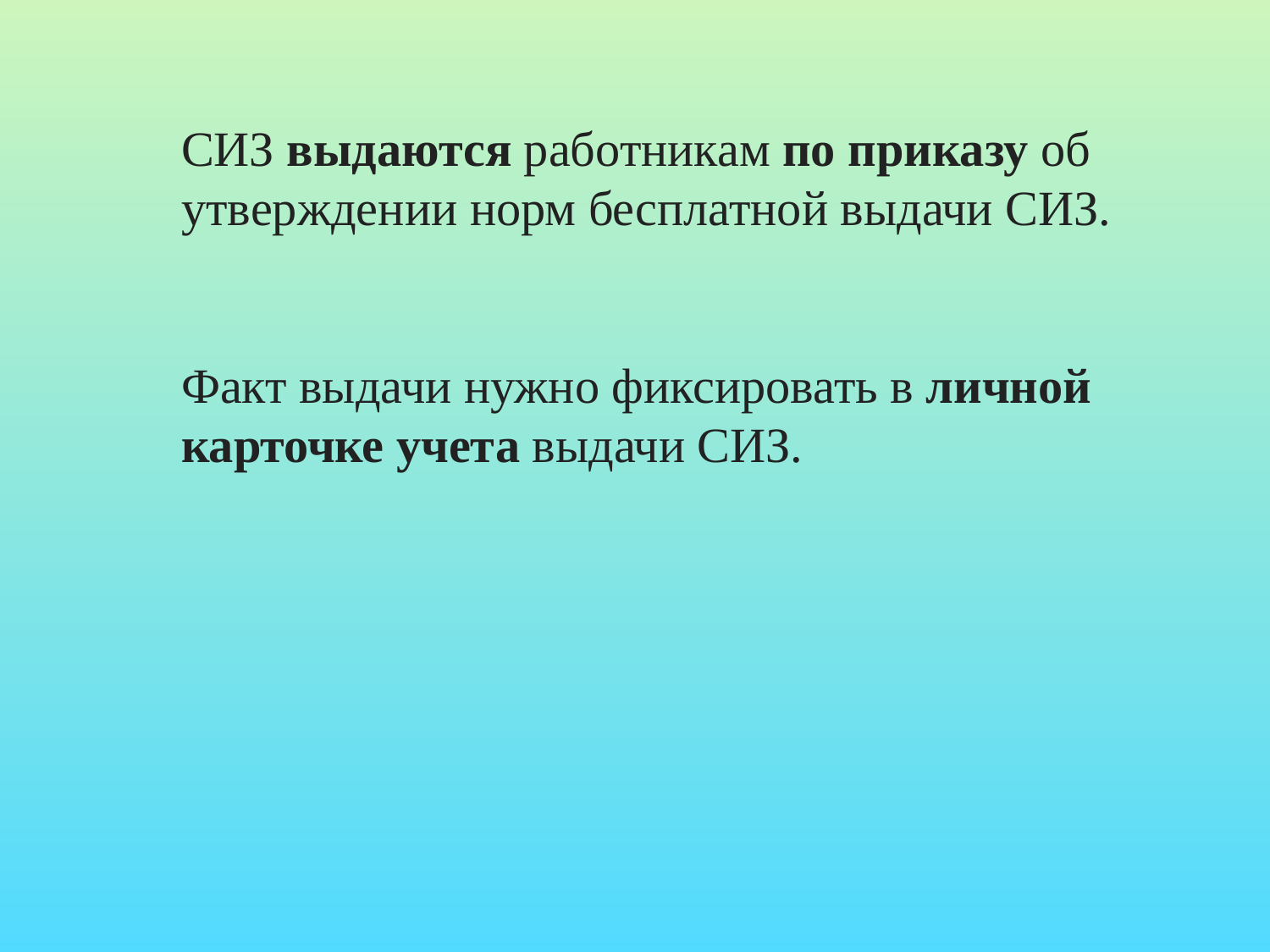

СИЗ выдаются работникам по приказу об утверждении норм бесплатной выдачи СИЗ.

Факт выдачи нужно фиксировать в личной карточке учета выдачи СИЗ.